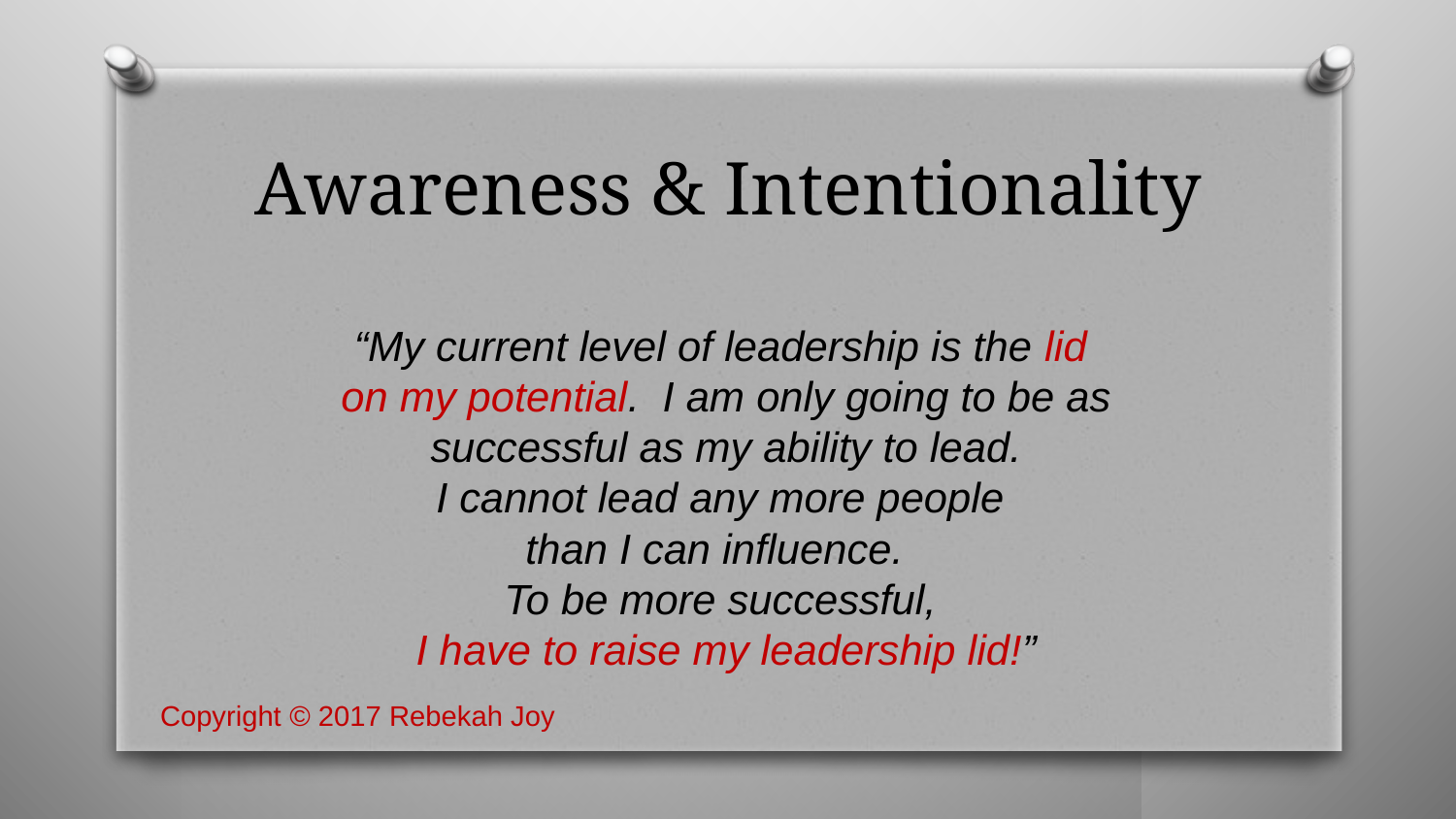

# Awareness & Intentionality

“My current level of leadership is the lid
on my potential.  I am only going to be as successful as my ability to lead.
I cannot lead any more people
than I can influence.
To be more successful,
I have to raise my leadership lid!”
Copyright © 2017 Rebekah Joy